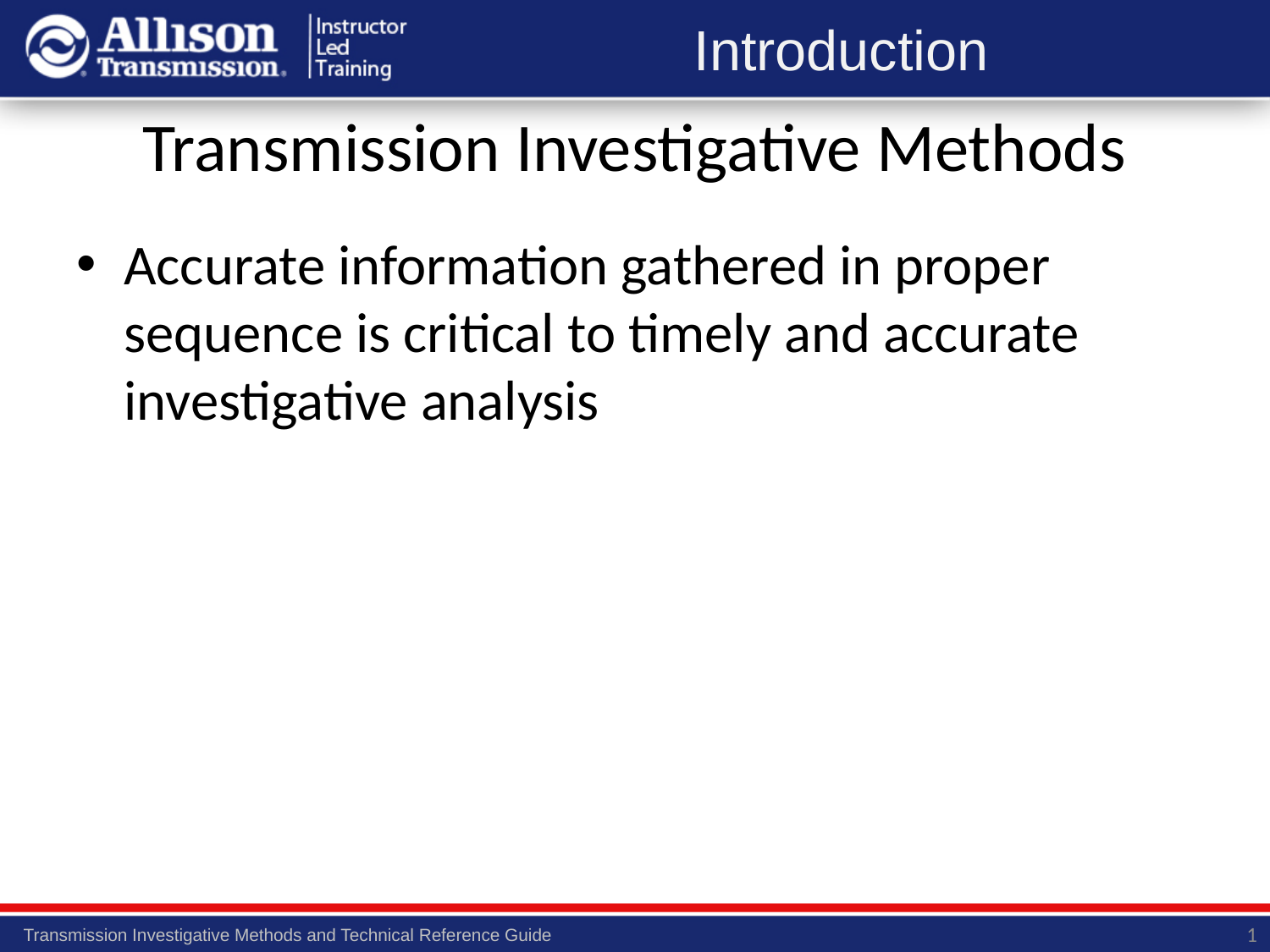

# Transmission Investigative Methods
Accurate information gathered in proper sequence is critical to timely and accurate investigative analysis
1